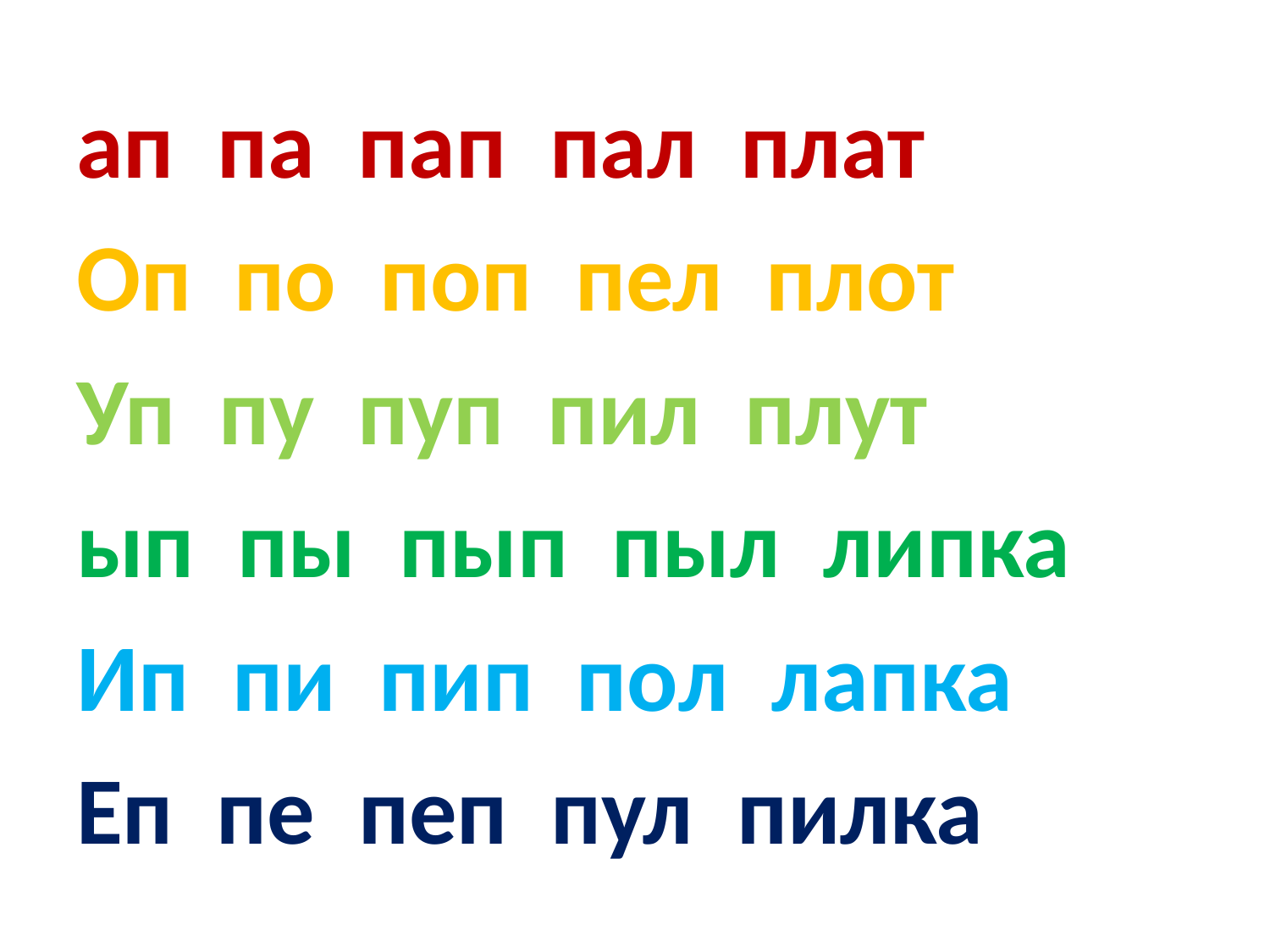

#
ап  па  пап  пал  плат
Оп  по  поп  пел  плот
Уп  пу  пуп  пил  плут
ып  пы  пып  пыл  липка
Ип  пи  пип  пол  лапка
Еп  пе  пеп  пул  пилка